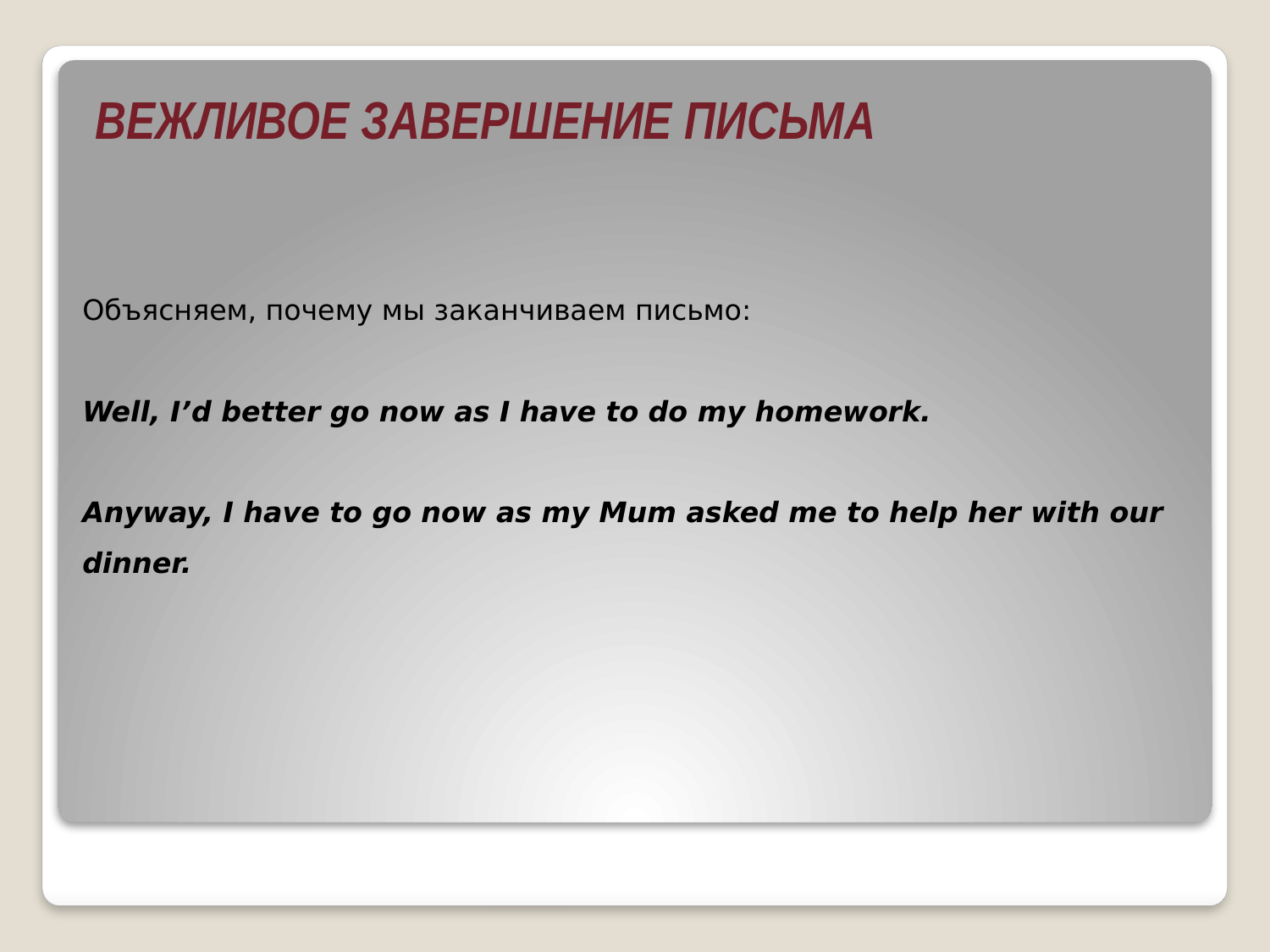

ВЕЖЛИВОЕ ЗАВЕРШЕНИЕ ПИСЬМА
# Объясняем, почему мы заканчиваем письмо: Well, I’d better go now as I have to do my homework. Anyway, I have to go now as my Mum asked me to help her with our dinner.